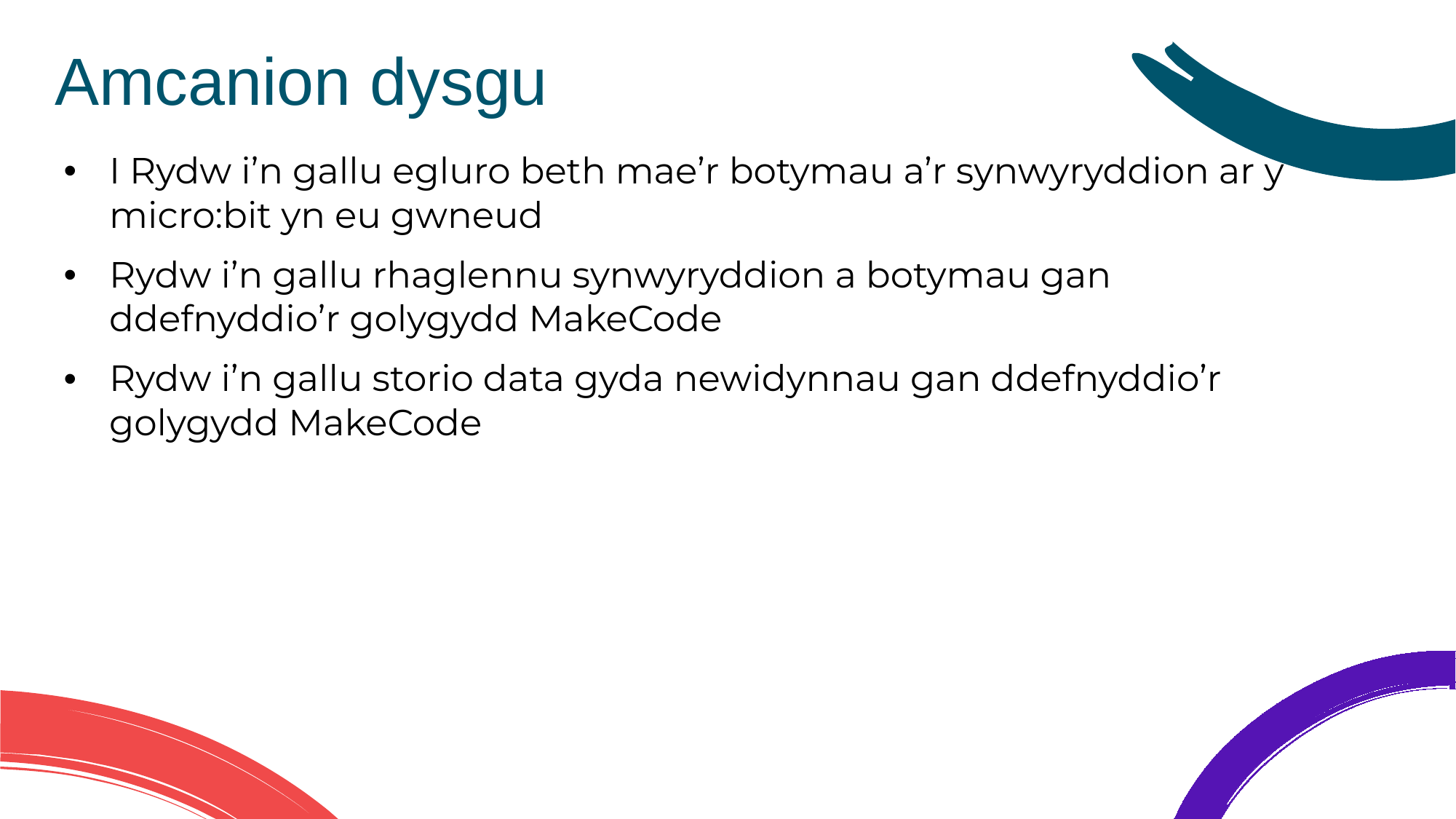

# Amcanion dysgu
I Rydw i’n gallu egluro beth mae’r botymau a’r synwyryddion ar y micro:bit yn eu gwneud
Rydw i’n gallu rhaglennu synwyryddion a botymau gan ddefnyddio’r golygydd MakeCode
Rydw i’n gallu storio data gyda newidynnau gan ddefnyddio’r golygydd MakeCode